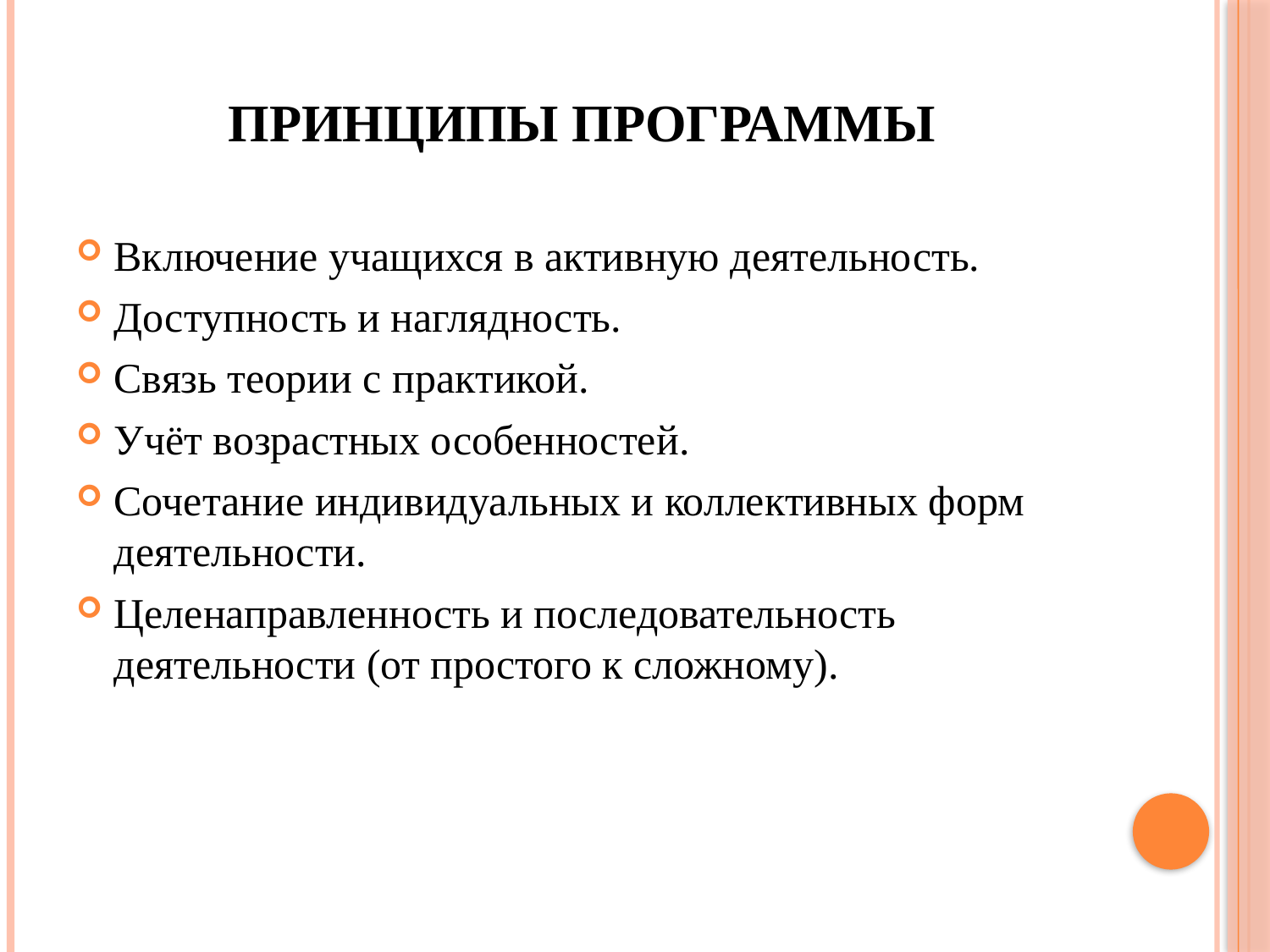

# Принципы программы
Включение учащихся в активную деятельность.
Доступность и наглядность.
Связь теории с практикой.
Учёт возрастных особенностей.
Сочетание индивидуальных и коллективных форм деятельности.
Целенаправленность и последовательность деятельности (от простого к сложному).